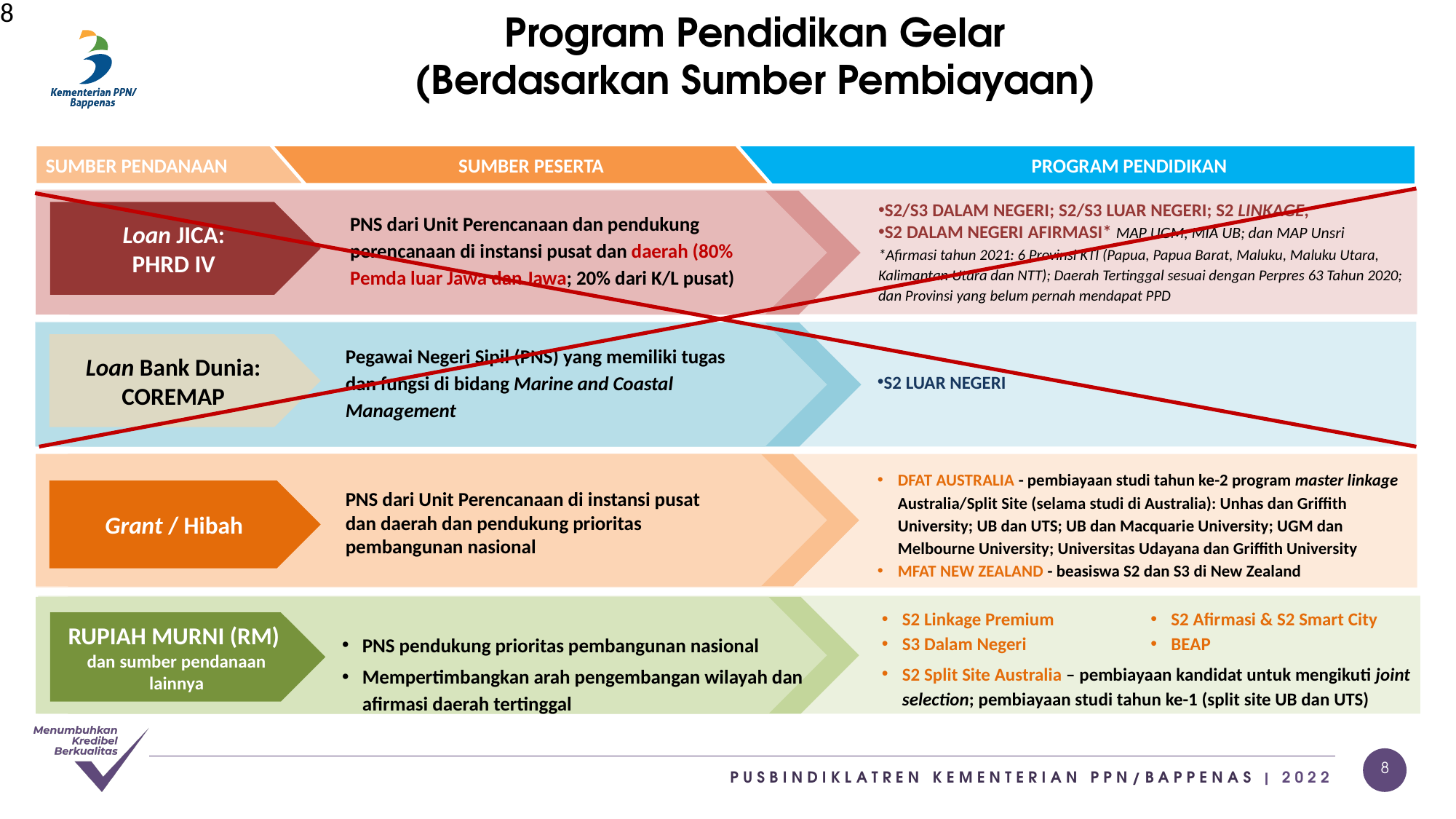

8
Program Pendidikan Gelar
(Berdasarkan Sumber Pembiayaan)
SUMBER PENDANAAN

SUMBER PESERTA
PROGRAM PENDIDIKAN

S2/S3 DALAM NEGERI; S2/S3 LUAR NEGERI; S2 LINKAGE;
S2 DALAM NEGERI AFIRMASI* MAP UGM; MIA UB; dan MAP Unsri
*Afirmasi tahun 2021: 6 Provinsi KTI (Papua, Papua Barat, Maluku, Maluku Utara, Kalimantan Utara dan NTT); Daerah Tertinggal sesuai dengan Perpres 63 Tahun 2020; dan Provinsi yang belum pernah mendapat PPD

Loan JICA:
PHRD IV
PNS dari Unit Perencanaan dan pendukung perencanaan di instansi pusat dan daerah (80% Pemda luar Jawa dan Jawa; 20% dari K/L pusat)

Loan Bank Dunia: COREMAP
Pegawai Negeri Sipil (PNS) yang memiliki tugas dan fungsi di bidang Marine and Coastal Management
S2 LUAR NEGERI

DFAT AUSTRALIA - pembiayaan studi tahun ke-2 program master linkage Australia/Split Site (selama studi di Australia): Unhas dan Griffith University; UB dan UTS; UB dan Macquarie University; UGM dan Melbourne University; Universitas Udayana dan Griffith University
MFAT NEW ZEALAND - beasiswa S2 dan S3 di New Zealand
Grant / Hibah
PNS dari Unit Perencanaan di instansi pusat dan daerah dan pendukung prioritas pembangunan nasional

S2 Linkage Premium
S3 Dalam Negeri
S2 Afirmasi & S2 Smart City
BEAP
RUPIAH MURNI (RM)
dan sumber pendanaan lainnya
PNS pendukung prioritas pembangunan nasional
Mempertimbangkan arah pengembangan wilayah dan afirmasi daerah tertinggal
S2 Split Site Australia – pembiayaan kandidat untuk mengikuti joint selection; pembiayaan studi tahun ke-1 (split site UB dan UTS)
8